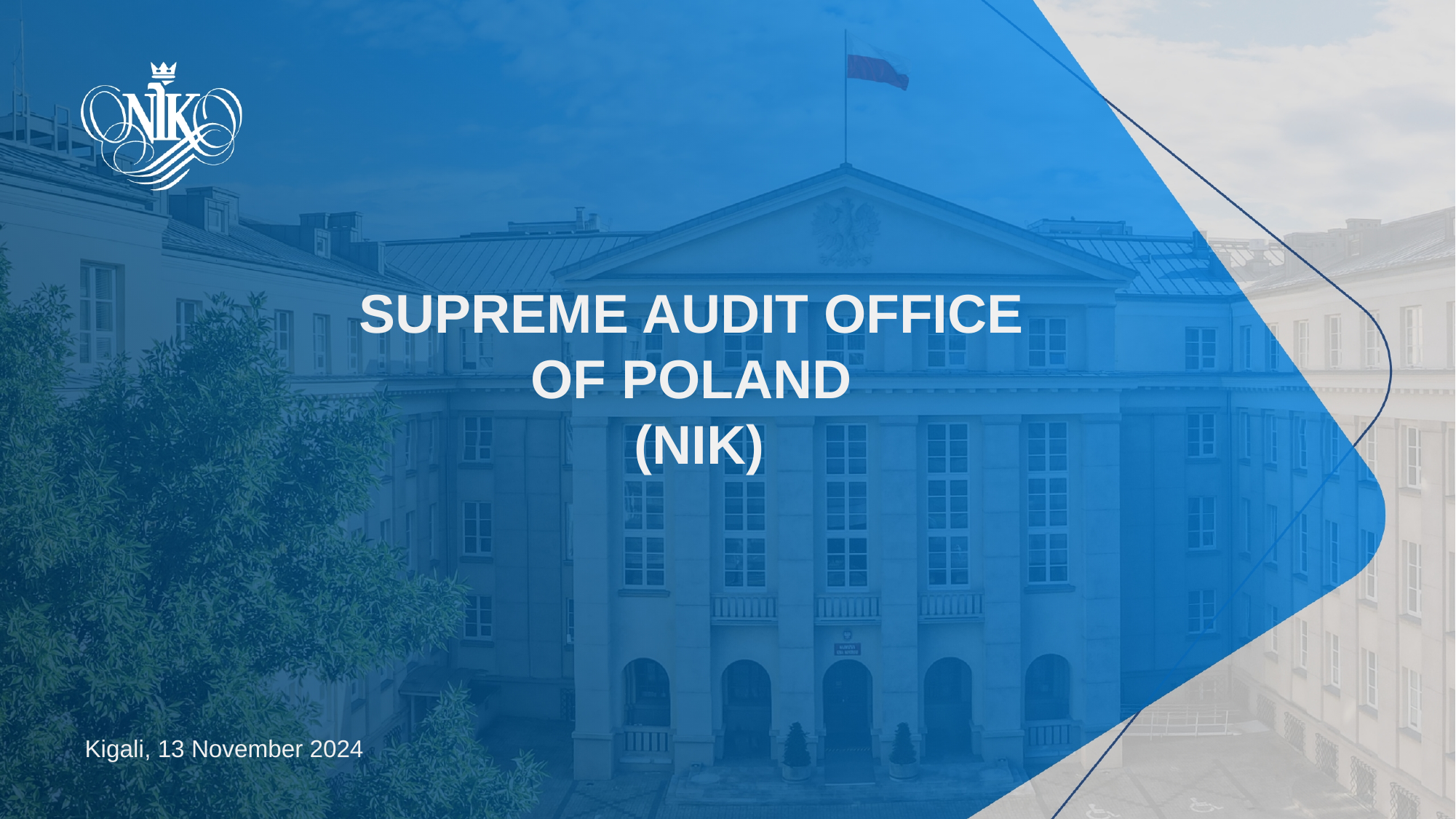

SUPREME AUDIT OFFICE
OF POLAND
(NIK)
Kigali, 13 November 2024